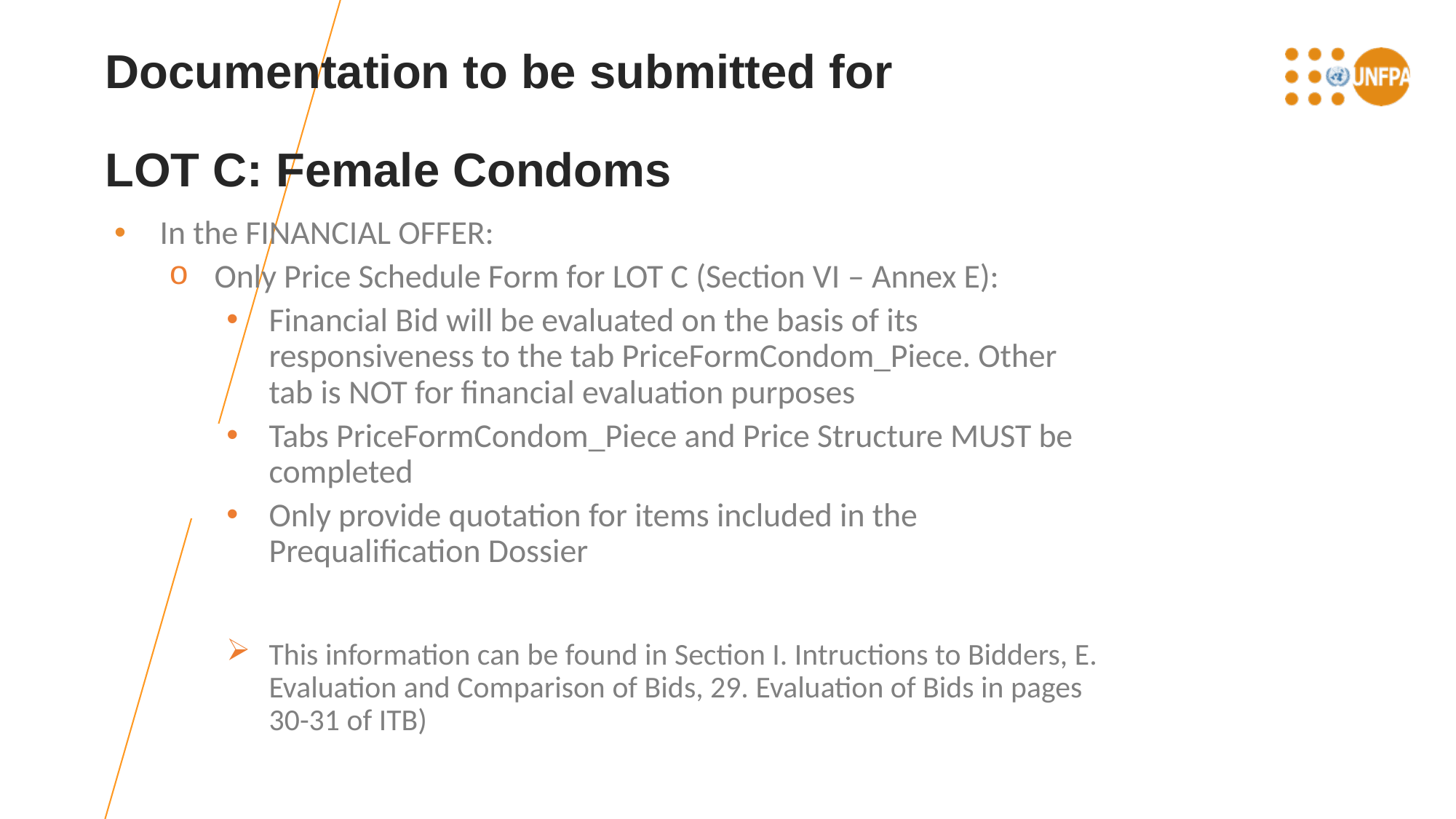

# Documentation to be submitted for LOT C: Female Condoms
In the FINANCIAL OFFER:
Only Price Schedule Form for LOT C (Section VI – Annex E):
Financial Bid will be evaluated on the basis of its responsiveness to the tab PriceFormCondom_Piece. Other tab is NOT for financial evaluation purposes
Tabs PriceFormCondom_Piece and Price Structure MUST be completed
Only provide quotation for items included in the Prequalification Dossier

This information can be found in Section I. Intructions to Bidders, E. Evaluation and Comparison of Bids, 29. Evaluation of Bids in pages 30-31 of ITB)